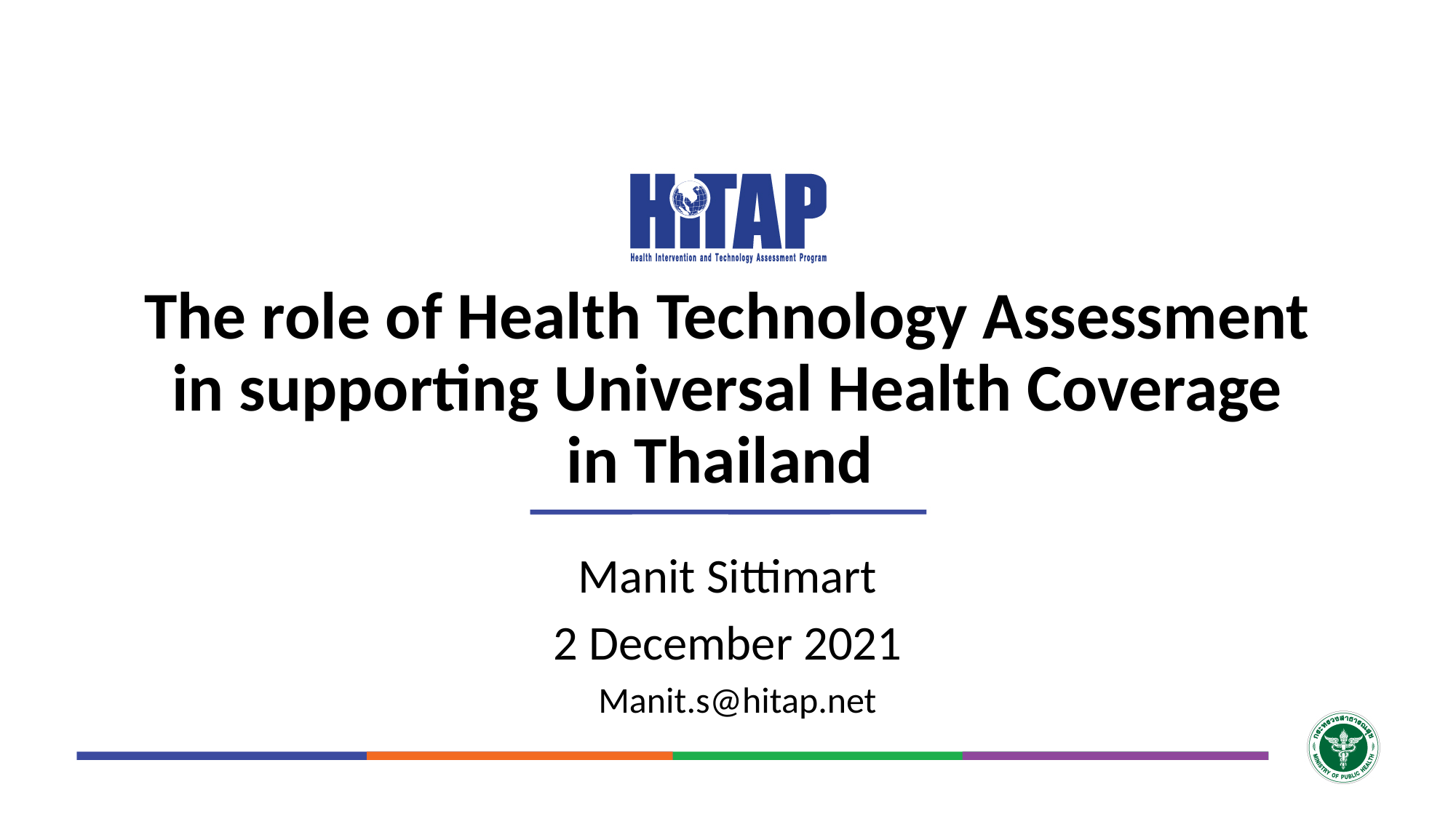

# The role of Health Technology Assessment in supporting Universal Health Coverage in Thailand
Manit Sittimart
2 December 2021
Manit.s@hitap.net